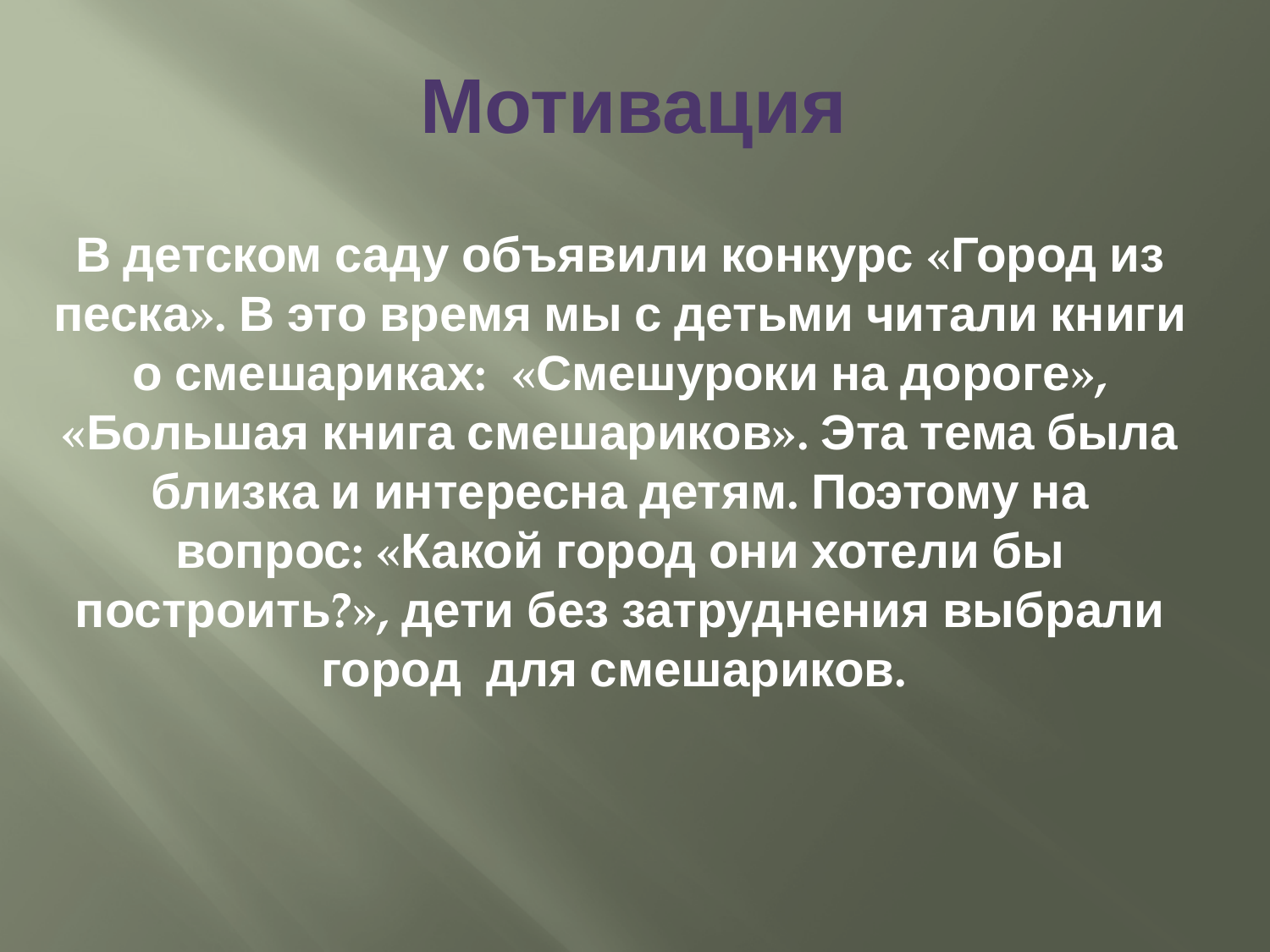

Мотивация

В детском саду объявили конкурс «Город из песка». В это время мы с детьми читали книги о смешариках:  «Смешуроки на дороге», «Большая книга смешариков». Эта тема была близка и интересна детям. Поэтому на вопрос: «Какой город они хотели бы построить?», дети без затруднения выбрали город  для смешариков.